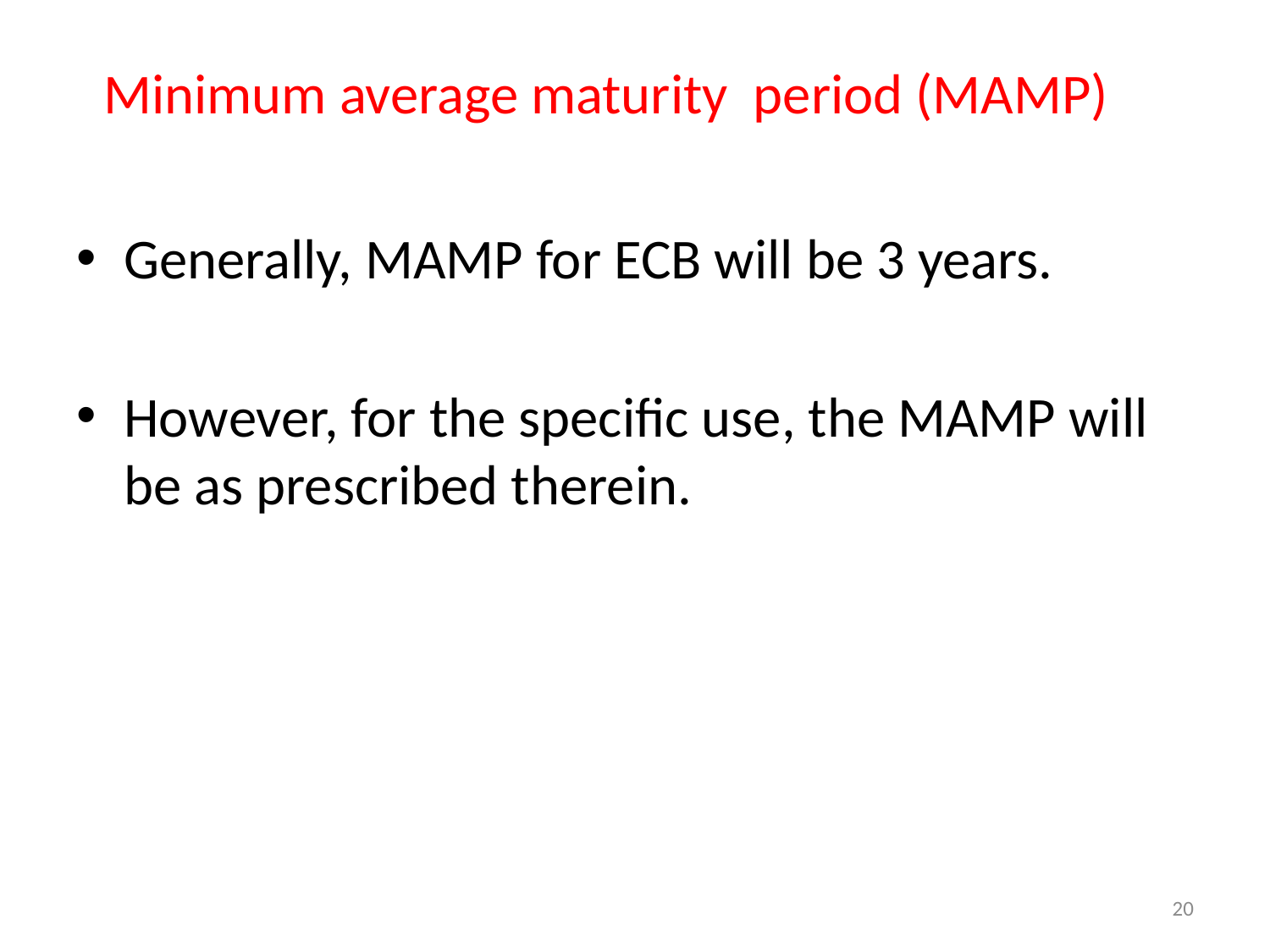

# Minimum average maturity  period (MAMP)
Generally, MAMP for ECB will be 3 years.

However, for the specific use, the MAMP will be as prescribed therein.

20